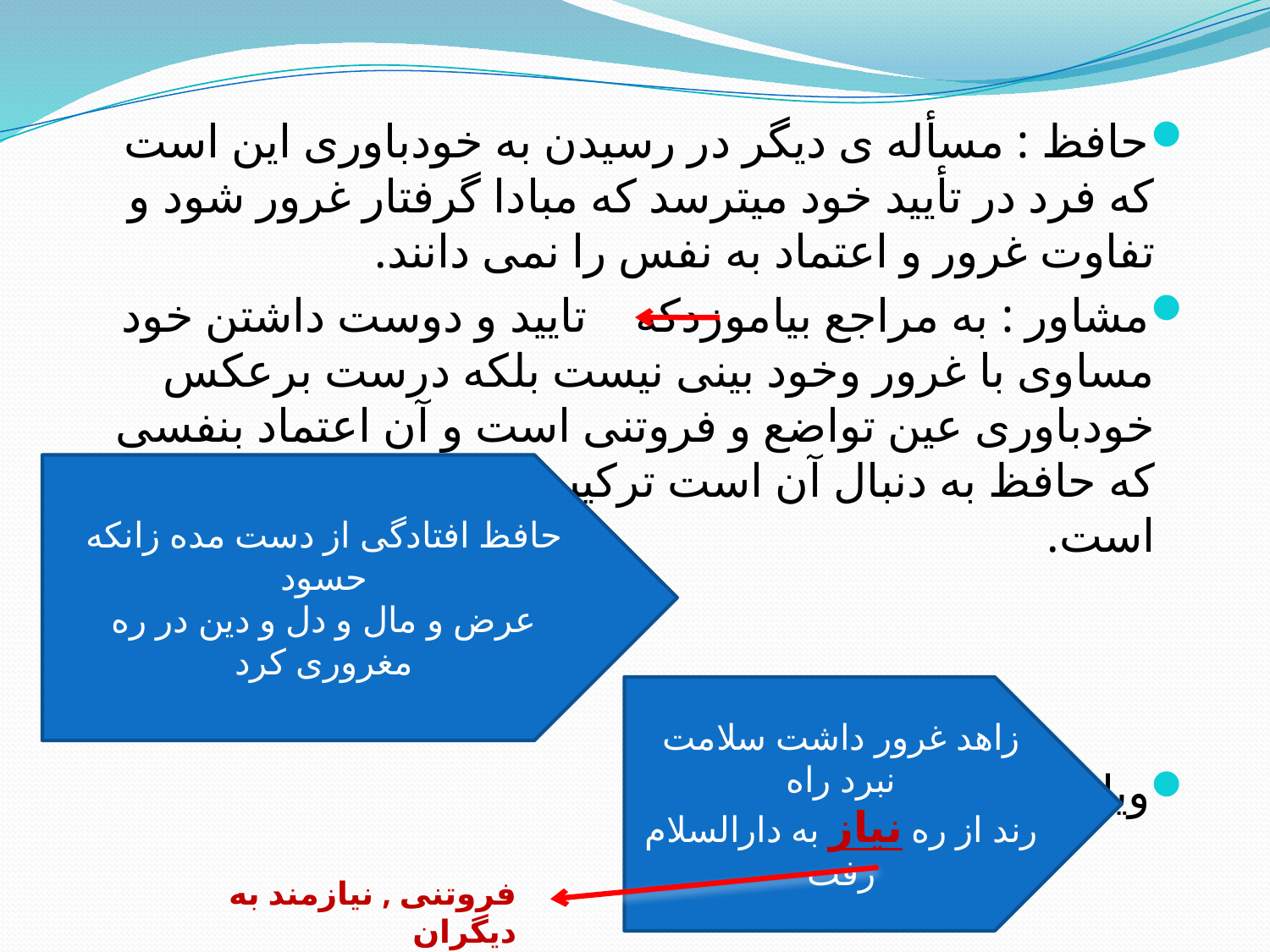

حافظ : مسأله ی دیگر در رسیدن به خودباوری این است که فرد در تأیید خود میترسد که مبادا گرفتار غرور شود و تفاوت غرور و اعتماد به نفس را نمی دانند.
مشاور : به مراجع بیاموزدکه	    تایید و دوست داشتن خود مساوی با غرور وخود بینی نیست بلکه درست برعکس خودباوری عین تواضع و فروتنی است و آن اعتماد بنفسی که حافظ به دنبال آن است ترکیبی از خود باوری و تواضع است.

ویا:

حافظ افتادگی از دست مده زانکه حسود
عرض و مال و دل و دین در ره مغروری کرد
زاهد غرور داشت سلامت نبرد راه
رند از ره نیاز به دارالسلام رفت
فروتنی , نیازمند به دیگران